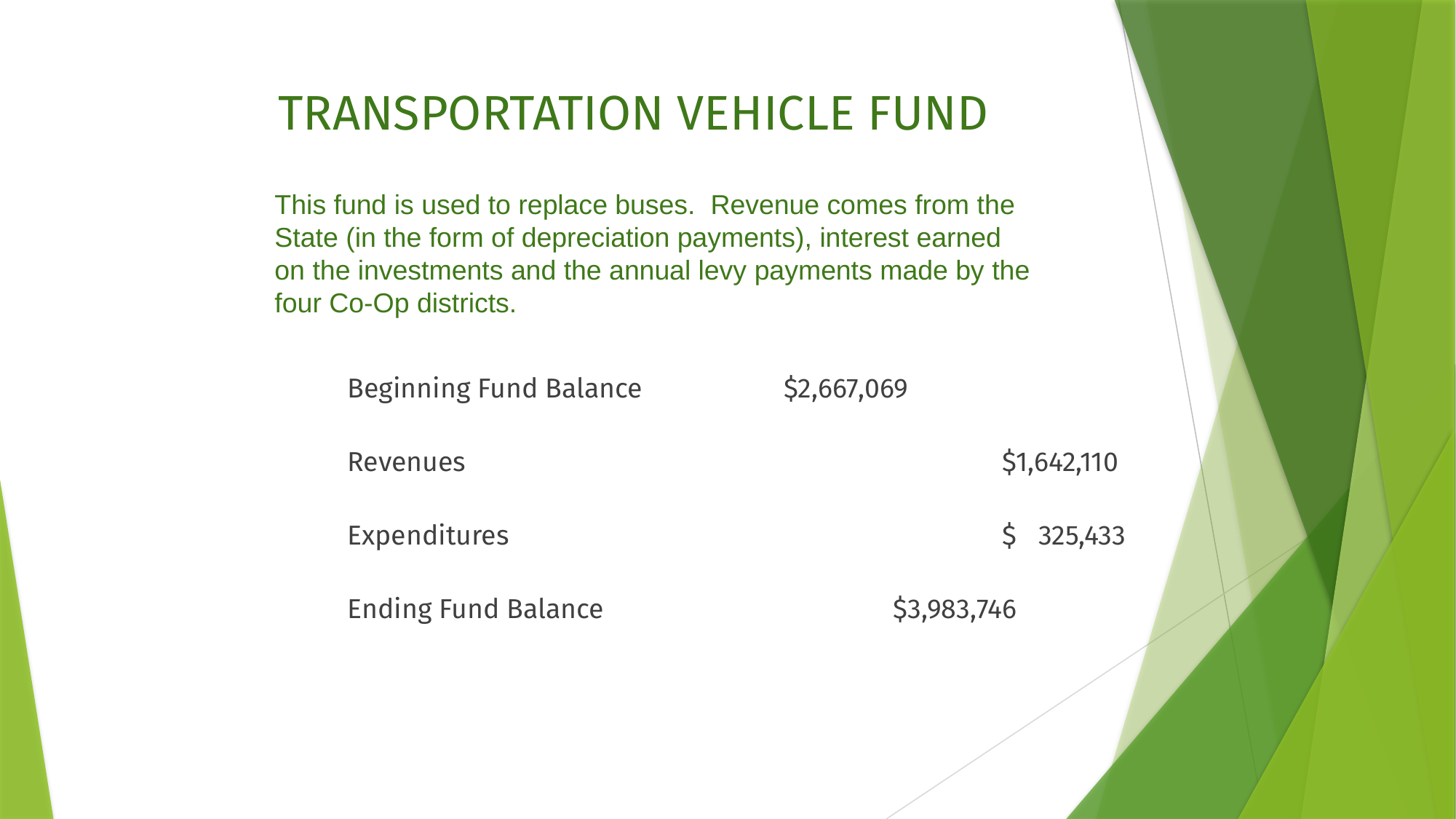

# TRANSPORTATION VEHICLE FUND
This fund is used to replace buses.  Revenue comes from the State (in the form of depreciation payments), interest earned on the investments and the annual levy payments made by the four Co-Op districts.

  	Beginning Fund Balance		$2,667,069

  	Revenues					$1,642,110

  	Expenditures					$   325,433

  	Ending Fund Balance			$3,983,746